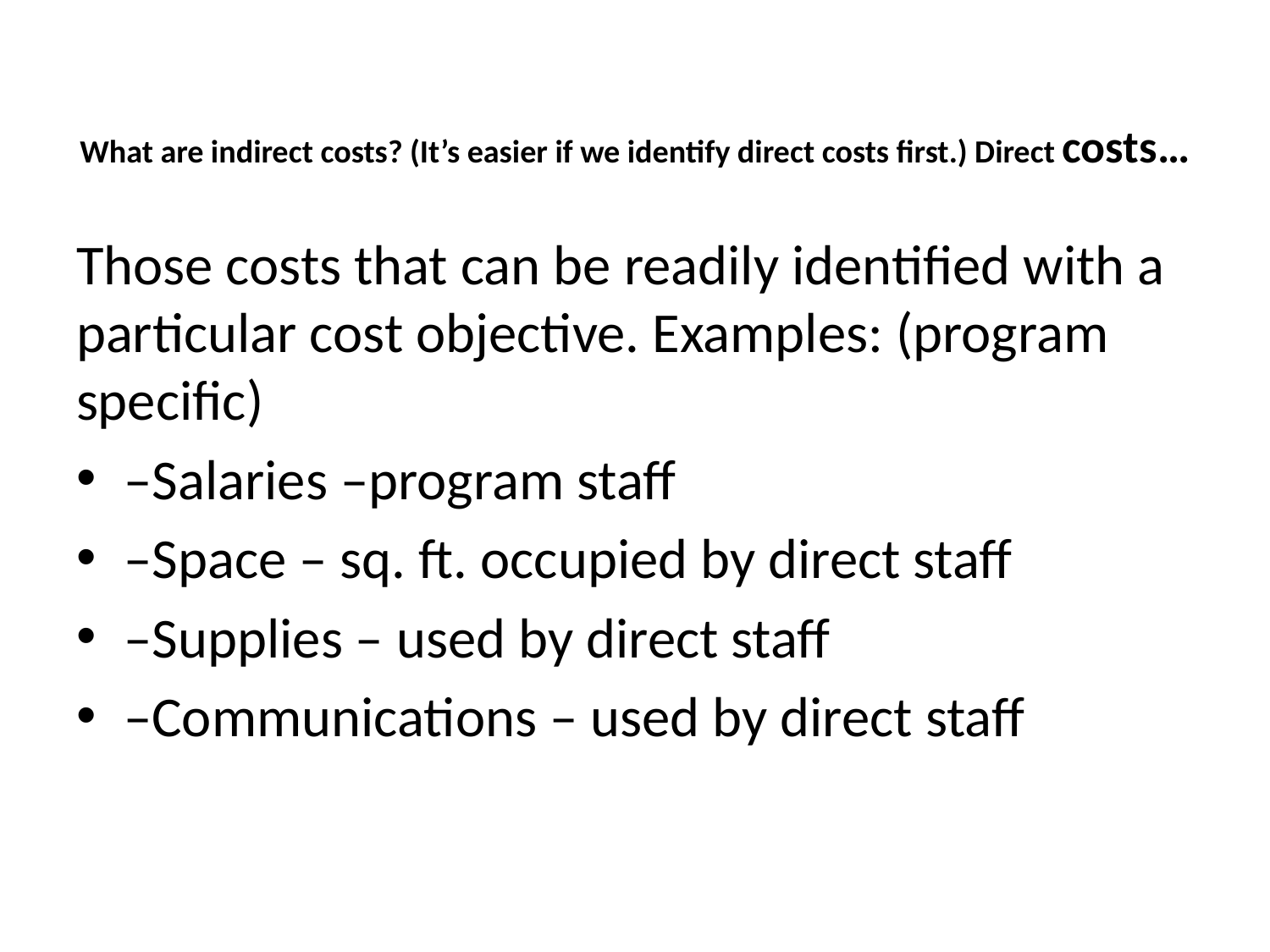

# What are indirect costs? (It’s easier if we identify direct costs first.) Direct costs…
Those costs that can be readily identified with a particular cost objective. Examples: (program specific)
–Salaries –program staff
–Space – sq. ft. occupied by direct staff
–Supplies – used by direct staff
–Communications – used by direct staff